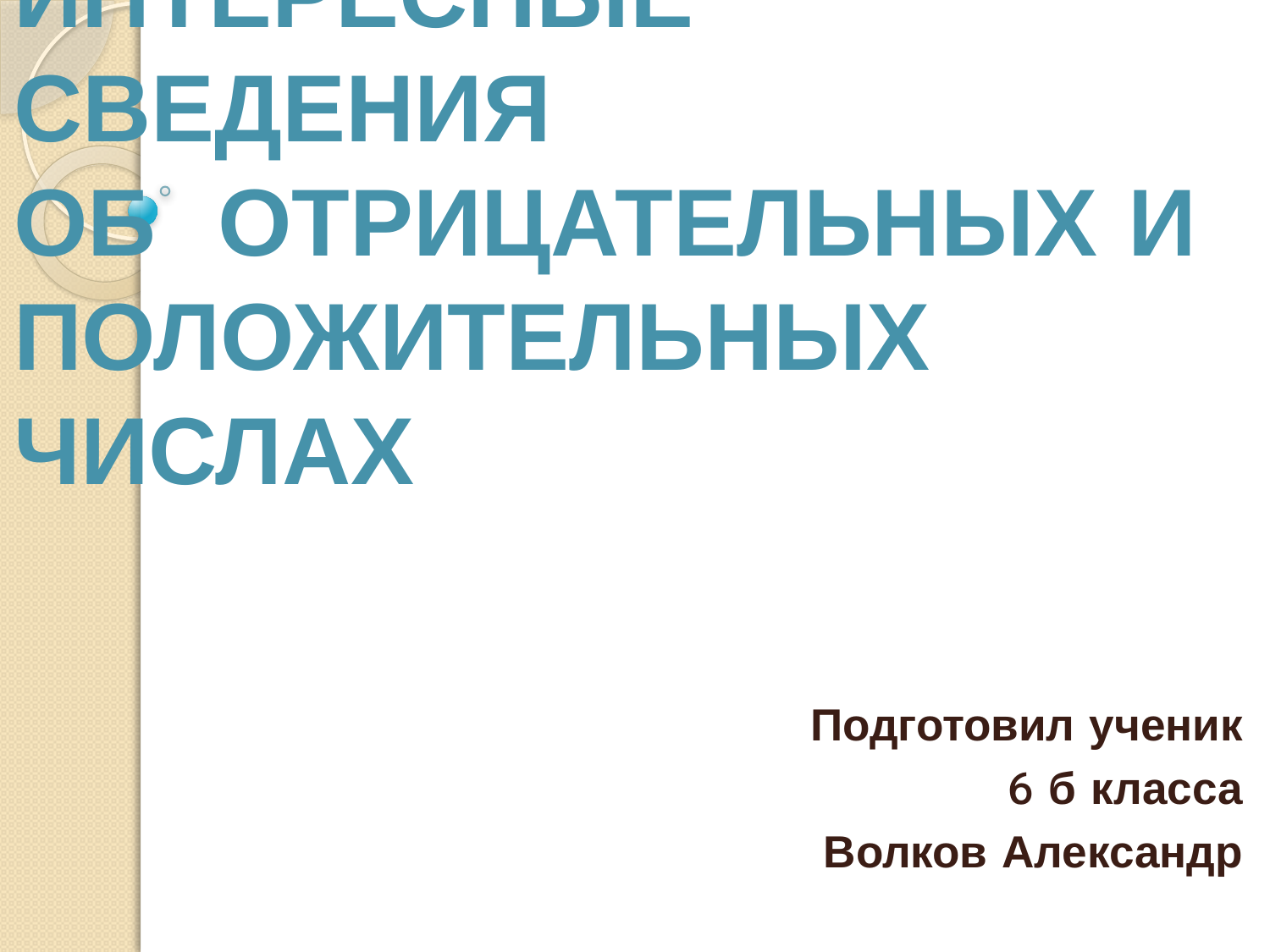

# Интересные сведения об  отрицательных и положительных  числах

Подготовил ученик
 6 б класса
Волков Александр